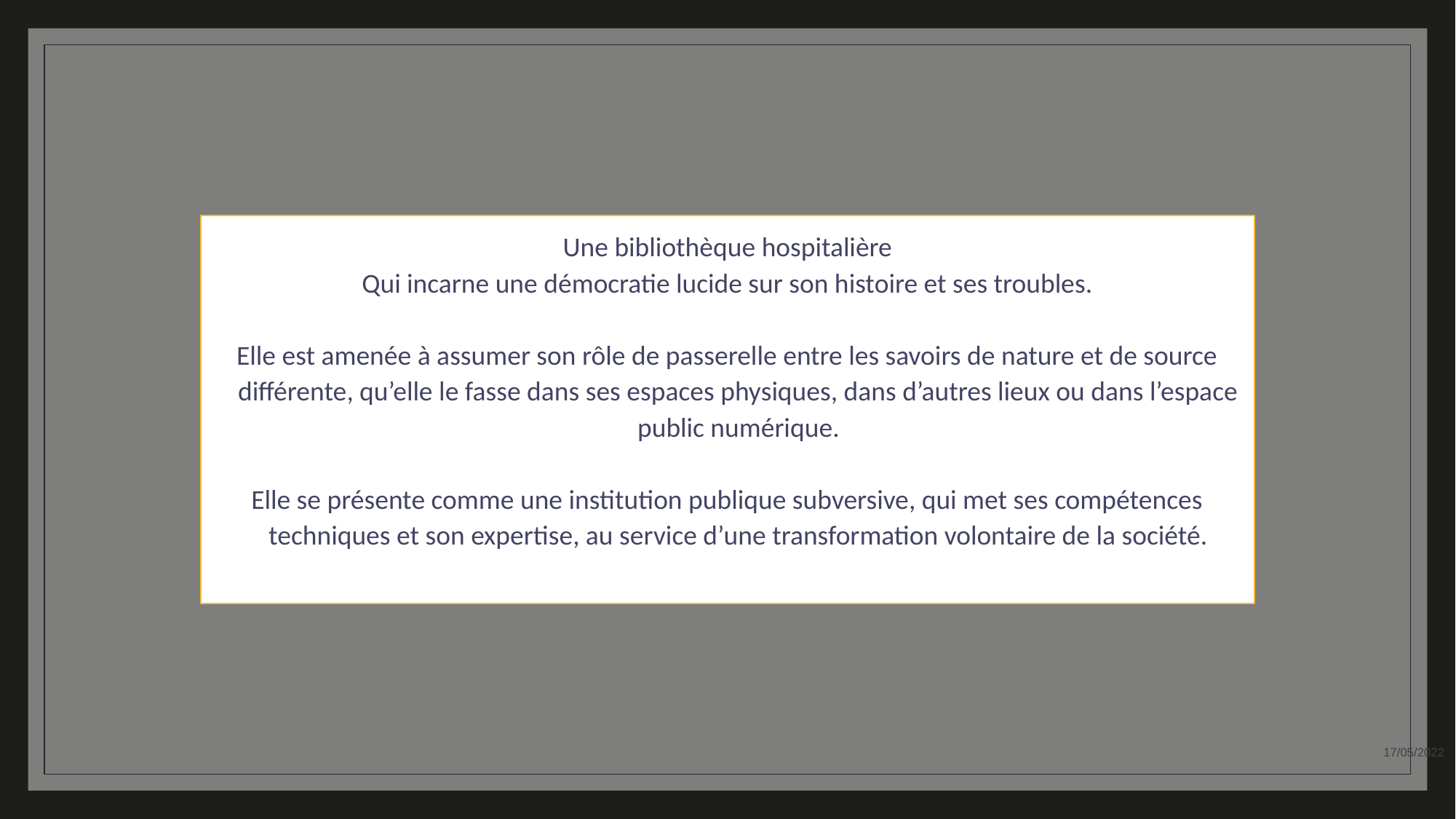

#
Une bibliothèque hospitalière
Qui incarne une démocratie lucide sur son histoire et ses troubles.

Elle est amenée à assumer son rôle de passerelle entre les savoirs de nature et de source différente, qu’elle le fasse dans ses espaces physiques, dans d’autres lieux ou dans l’espace public numérique.

Elle se présente comme une institution publique subversive, qui met ses compétences techniques et son expertise, au service d’une transformation volontaire de la société.
17/05/2022